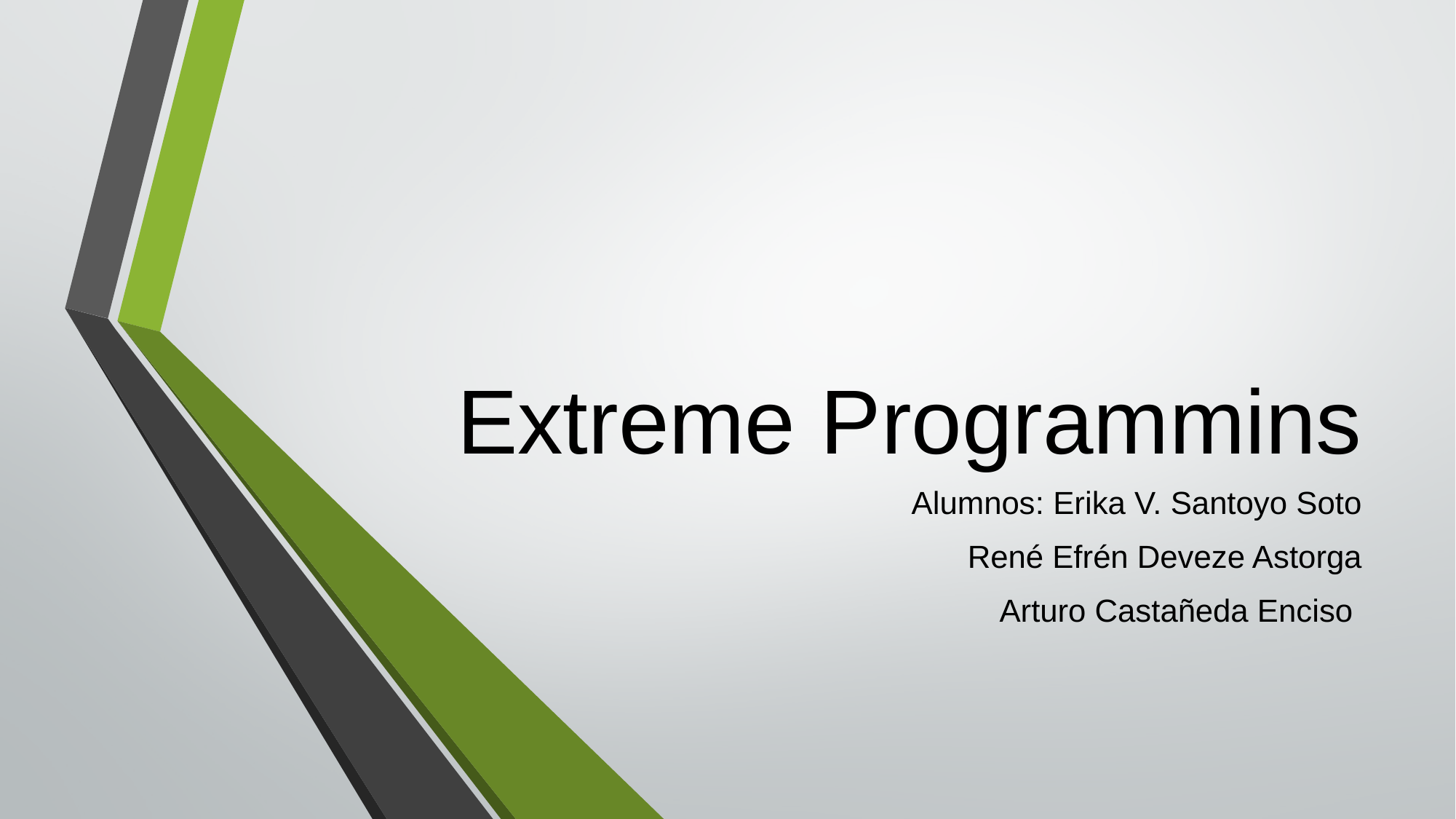

# Extreme Programmins
Alumnos: Erika V. Santoyo Soto
René Efrén Deveze Astorga
Arturo Castañeda Enciso